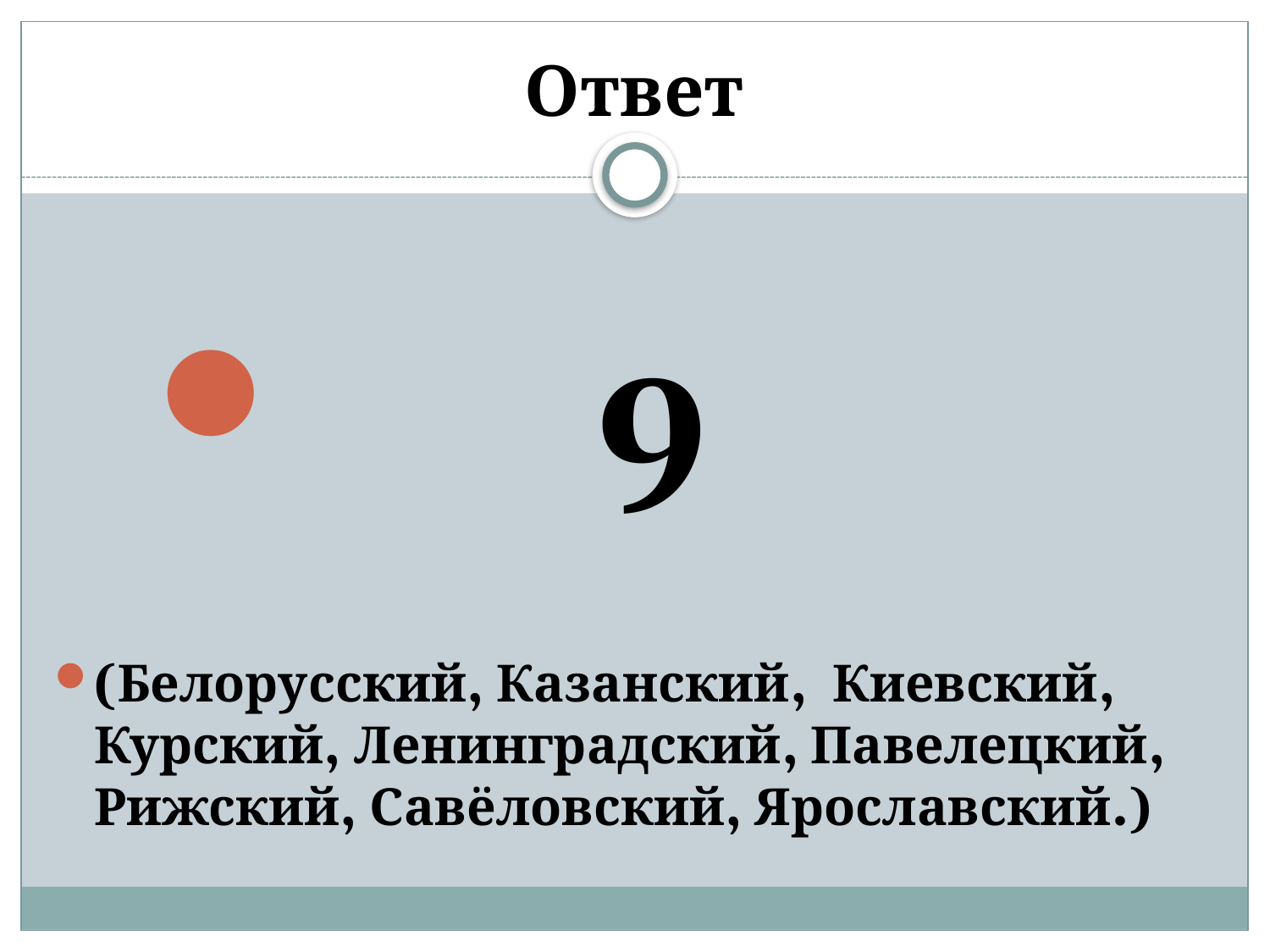

# Ответ

9

(Белорусский, Казанский,  Киевский, Курский, Ленинградский, Павелецкий, Рижский, Савёловский, Ярославский.)